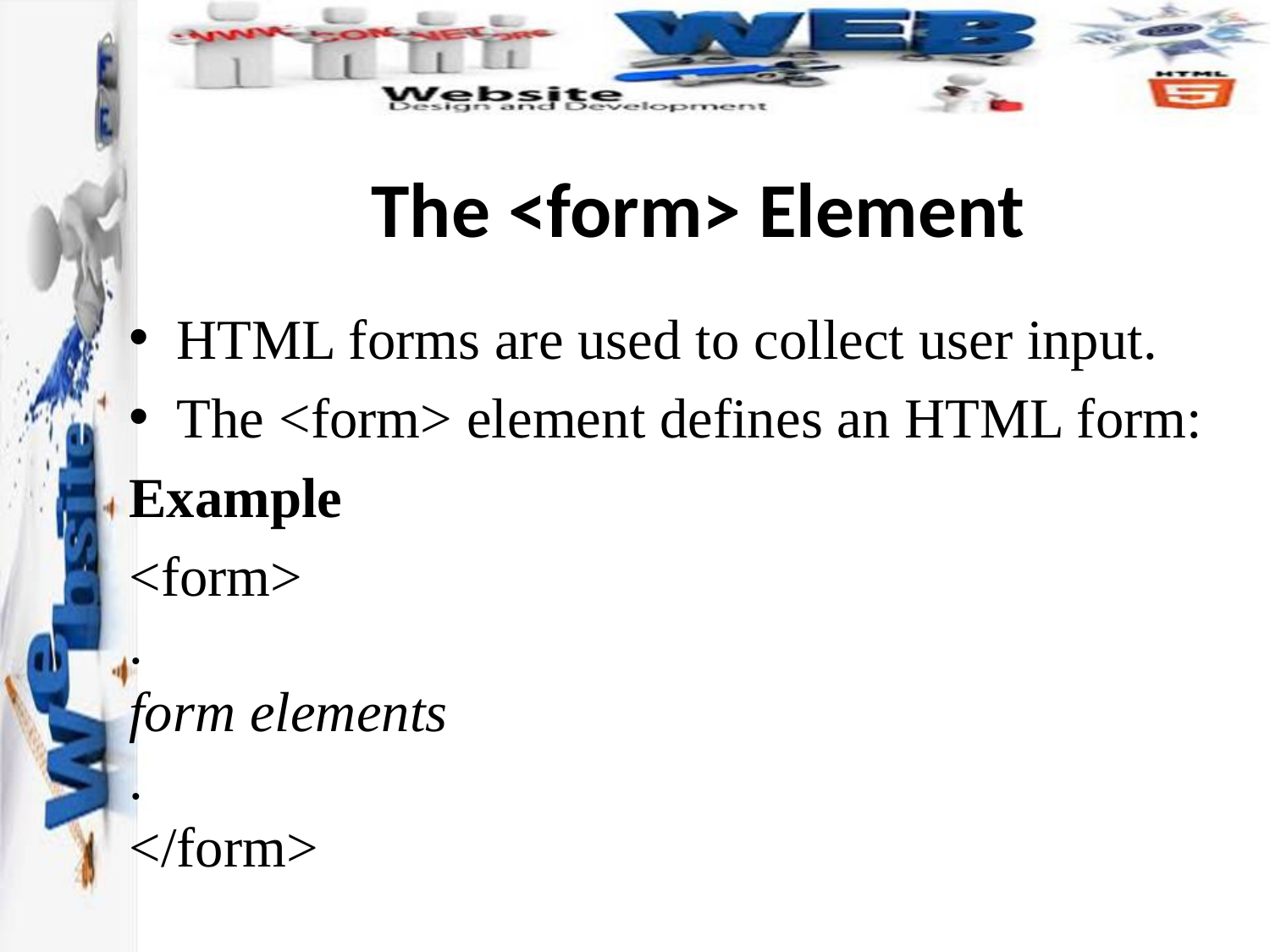

# The <form> Element
HTML forms are used to collect user input.
The <form> element defines an HTML form:
Example
<form>
.
form elements
.
</form>